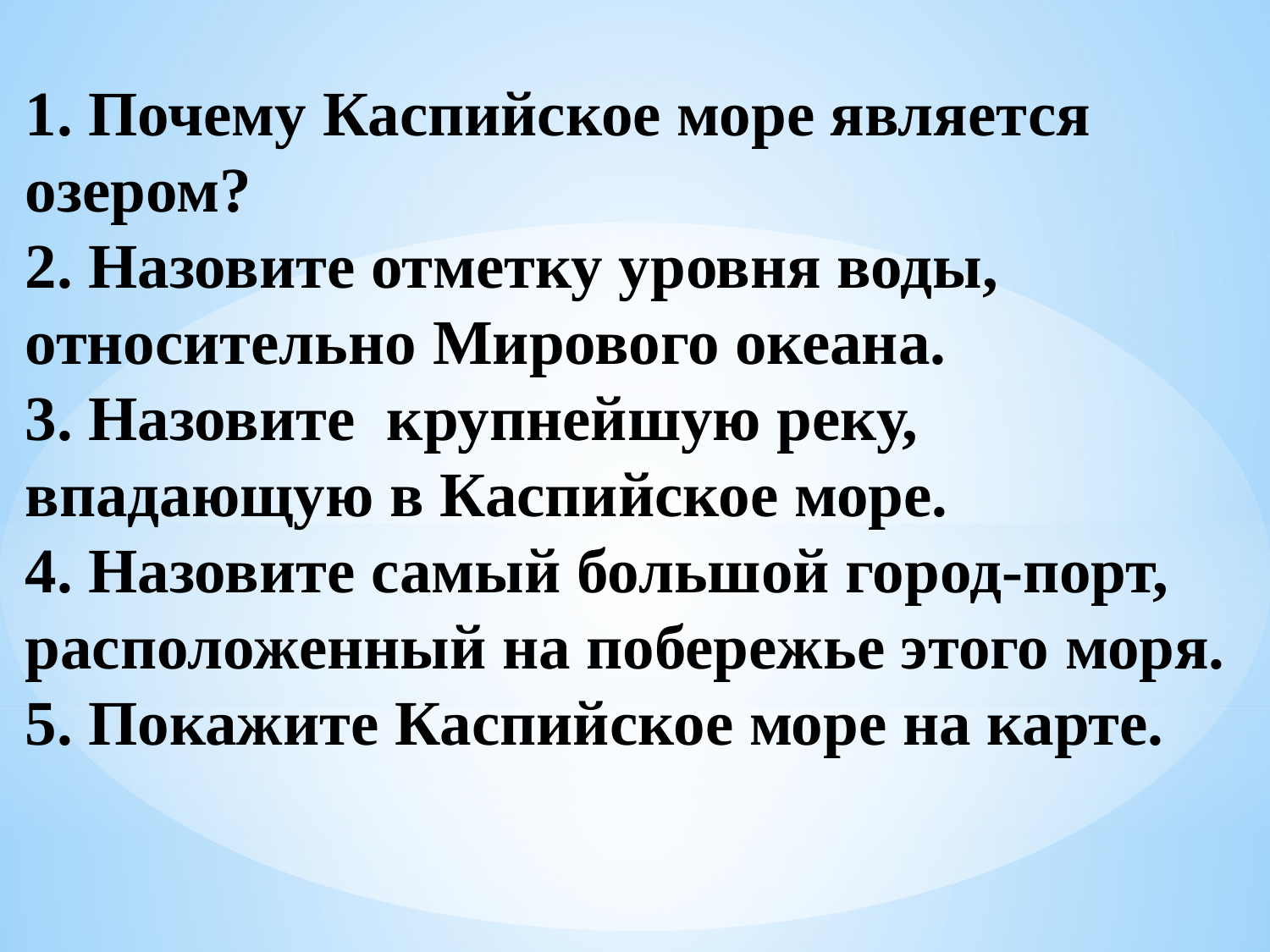

1. Почему Каспийское море является озером?
2. Назовите отметку уровня воды, относительно Мирового океана.
3. Назовите  крупнейшую реку, впадающую в Каспийское море.
4. Назовите самый большой город-порт, расположенный на побережье этого моря.
5. Покажите Каспийское море на карте.